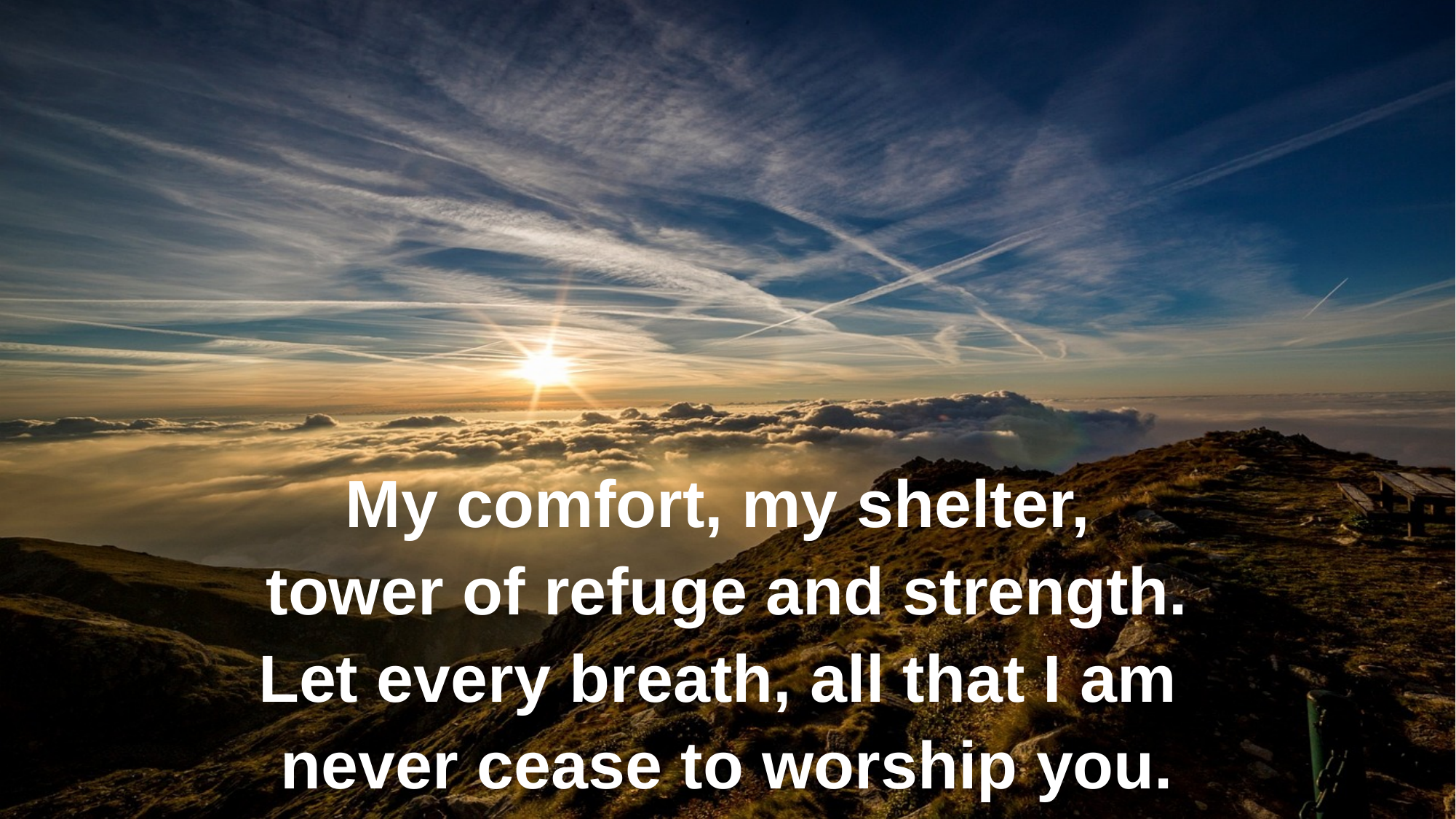

My comfort, my shelter,
tower of refuge and strength.
Let every breath, all that I am
never cease to worship you.